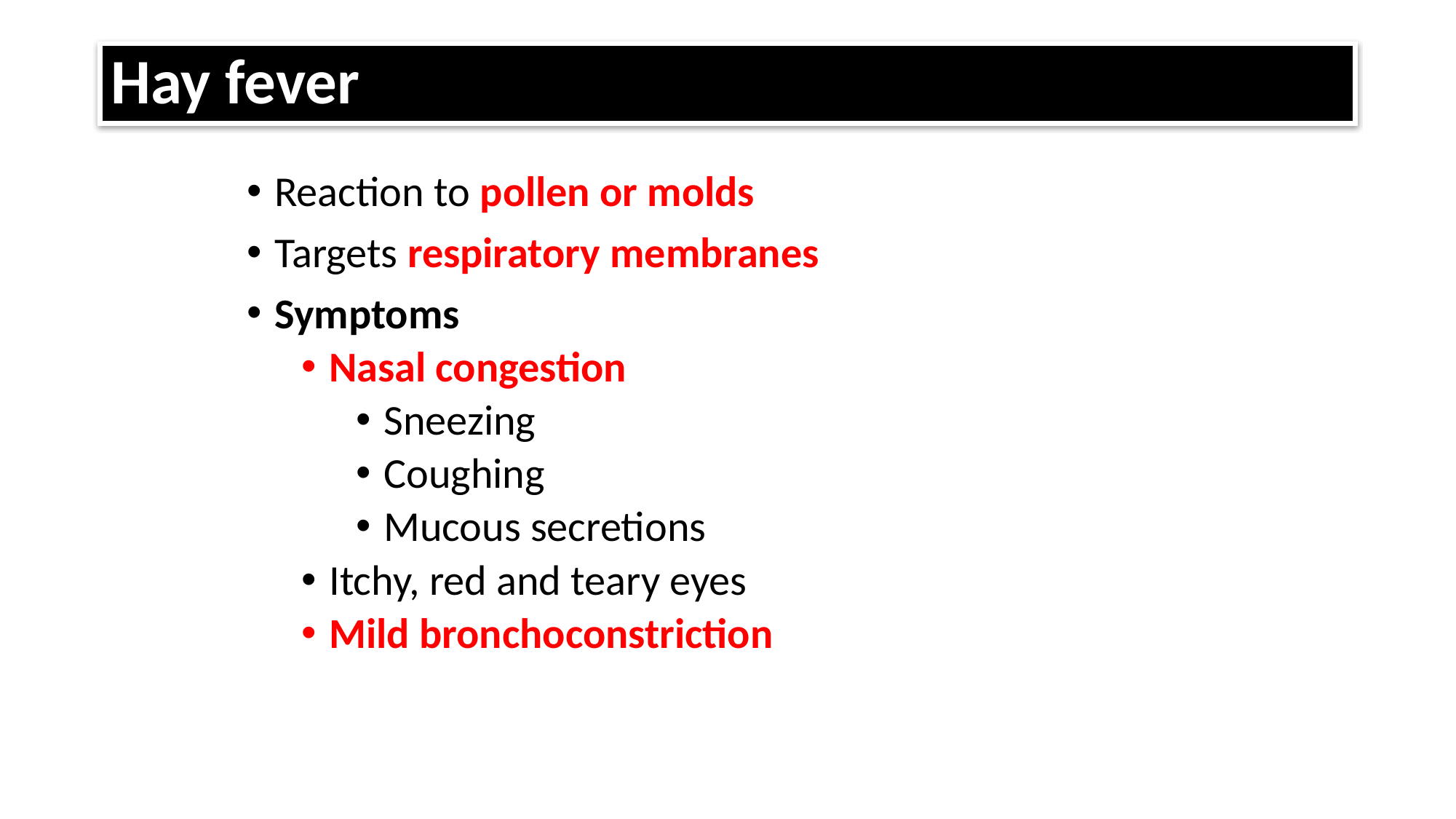

# Hay fever
Reaction to pollen or molds
Targets respiratory membranes
Symptoms
Nasal congestion
Sneezing
Coughing
Mucous secretions
Itchy, red and teary eyes
Mild bronchoconstriction